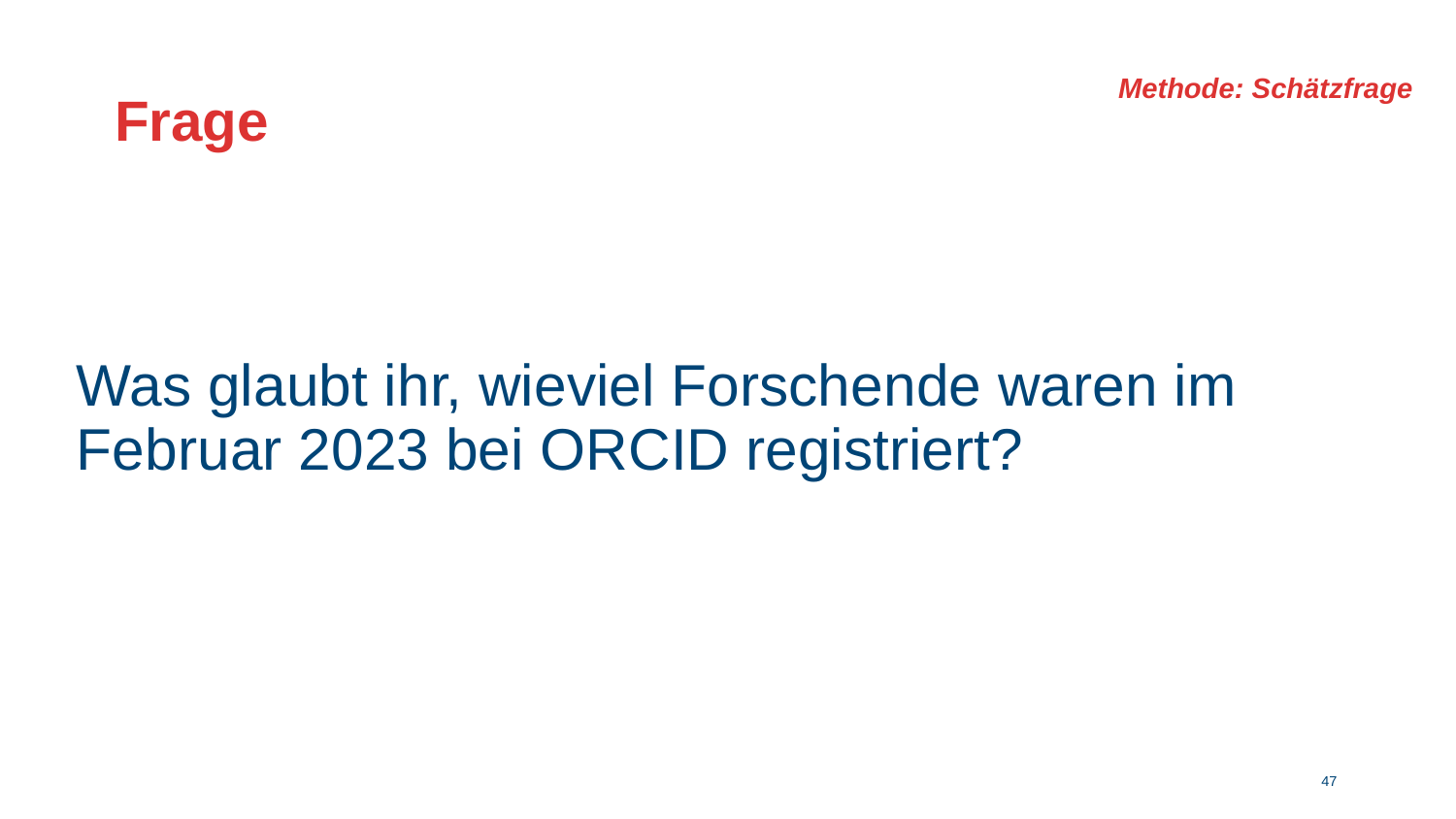

Methode: Schätzfrage
Frage

Was glaubt ihr, wieviel Forschende waren im Februar 2023 bei ORCID registriert?

47